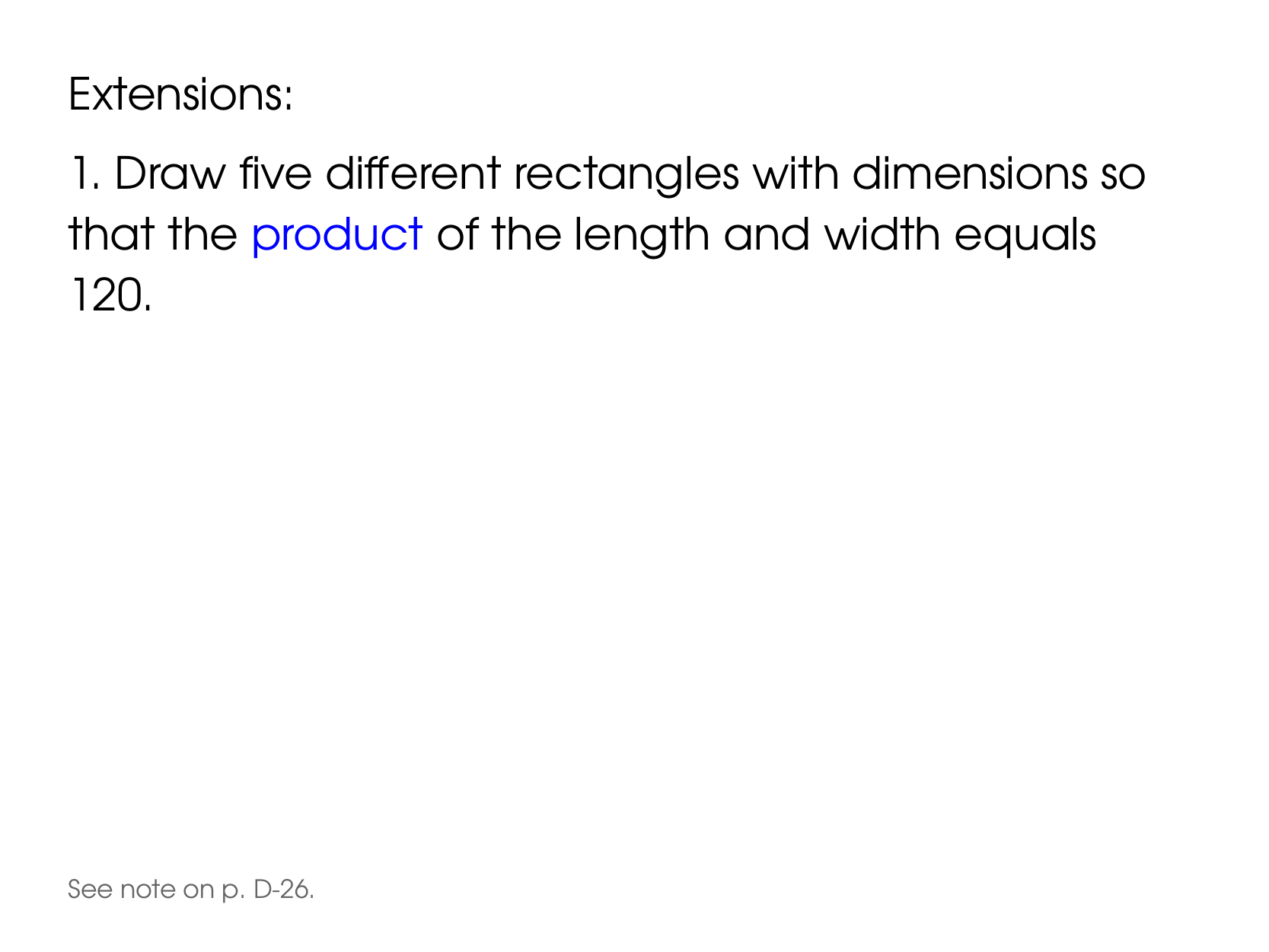

Extensions:
1. Draw five different rectangles with dimensions so that the product of the length and width equals 120.
See note on p. D-26.